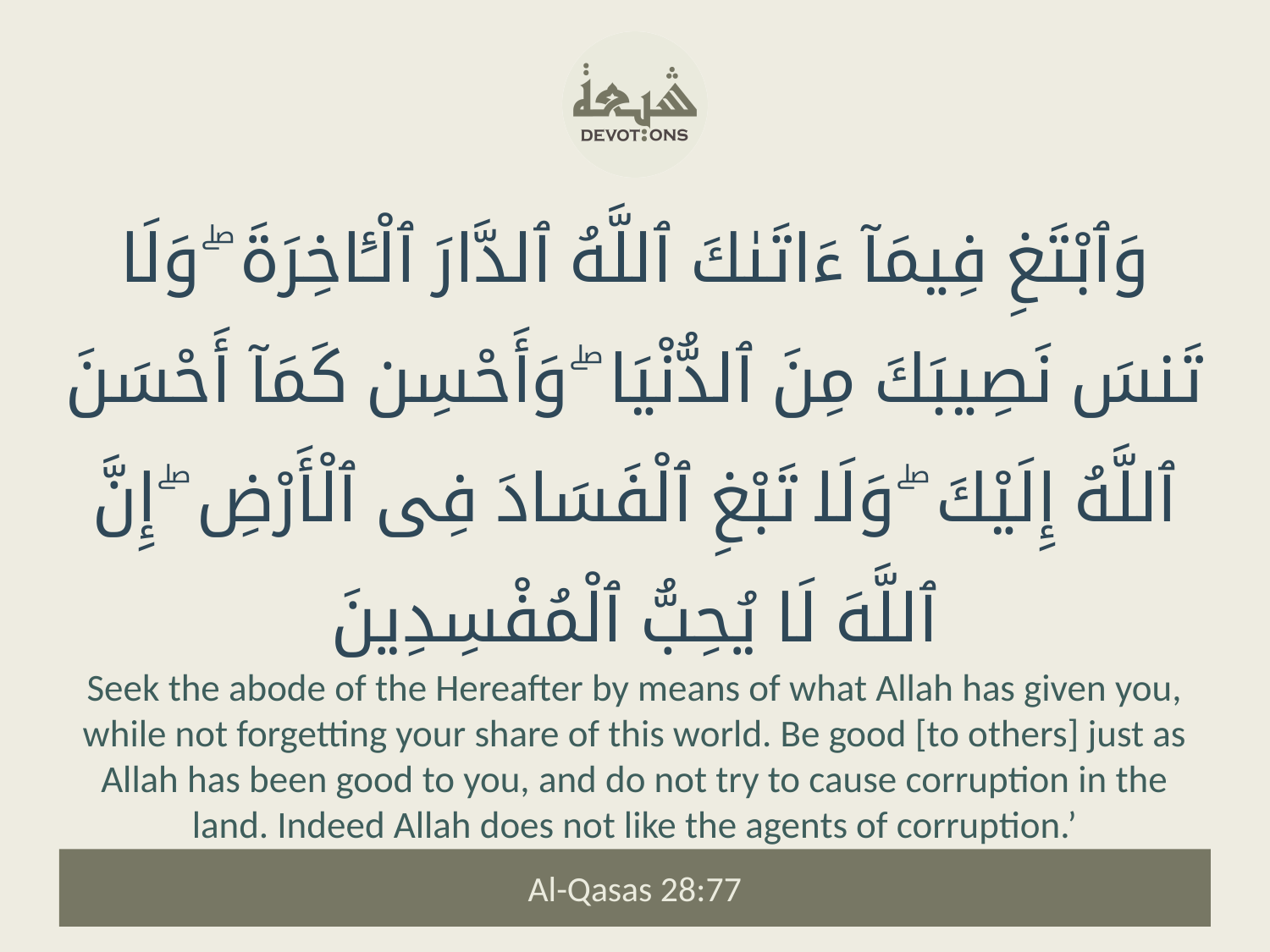

وَٱبْتَغِ فِيمَآ ءَاتَىٰكَ ٱللَّهُ ٱلدَّارَ ٱلْـَٔاخِرَةَ ۖ وَلَا تَنسَ نَصِيبَكَ مِنَ ٱلدُّنْيَا ۖ وَأَحْسِن كَمَآ أَحْسَنَ ٱللَّهُ إِلَيْكَ ۖ وَلَا تَبْغِ ٱلْفَسَادَ فِى ٱلْأَرْضِ ۖ إِنَّ ٱللَّهَ لَا يُحِبُّ ٱلْمُفْسِدِينَ
Seek the abode of the Hereafter by means of what Allah has given you, while not forgetting your share of this world. Be good [to others] just as Allah has been good to you, and do not try to cause corruption in the land. Indeed Allah does not like the agents of corruption.’
Al-Qasas 28:77